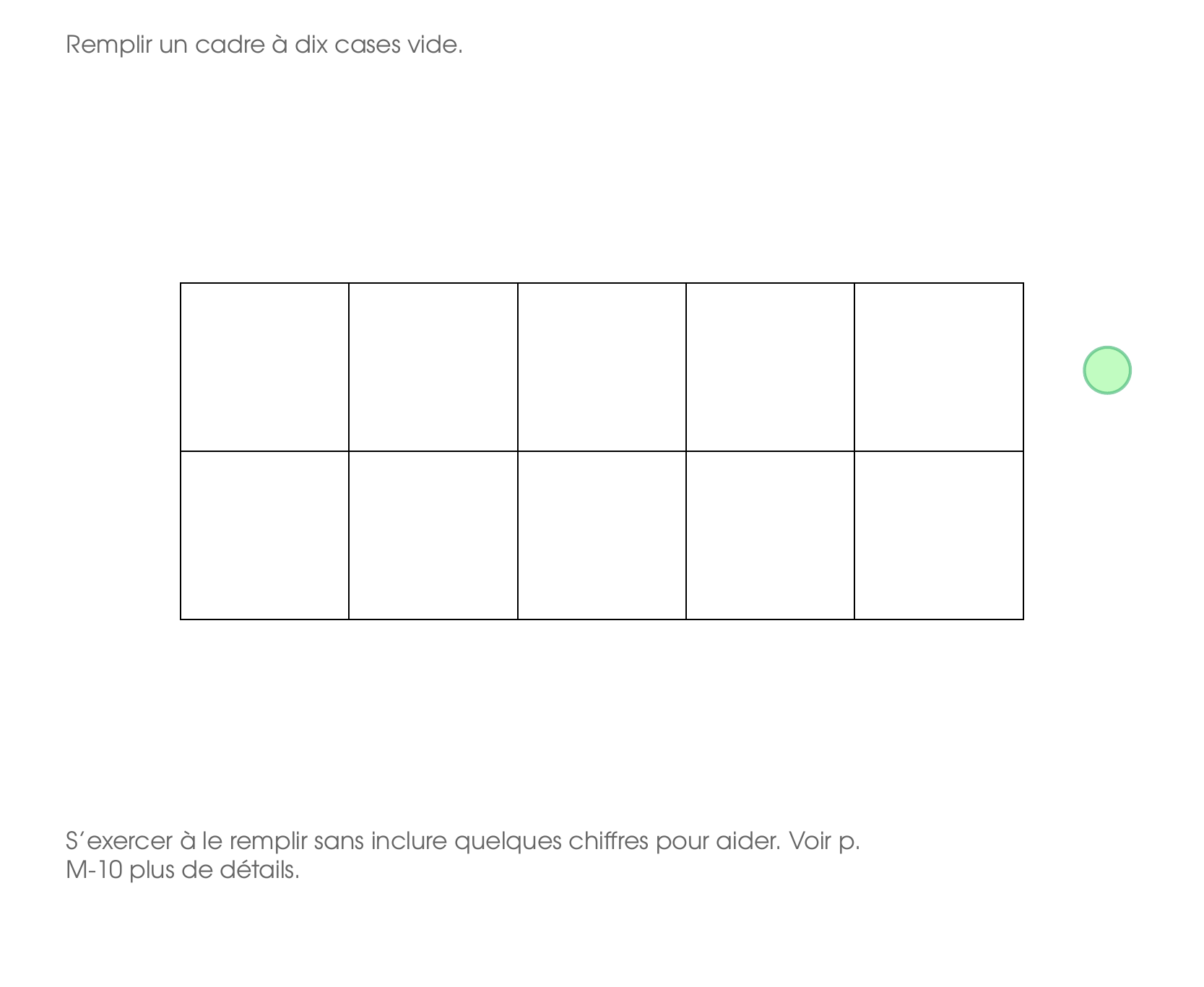

Remplir un cadre à dix cases vide.
|  |  |  |  |  |
| --- | --- | --- | --- | --- |
|  |  |  |  |  |

S’exercer à le remplir sans inclure quelques chiffres pour aider. Voir p. M-10 plus de détails.